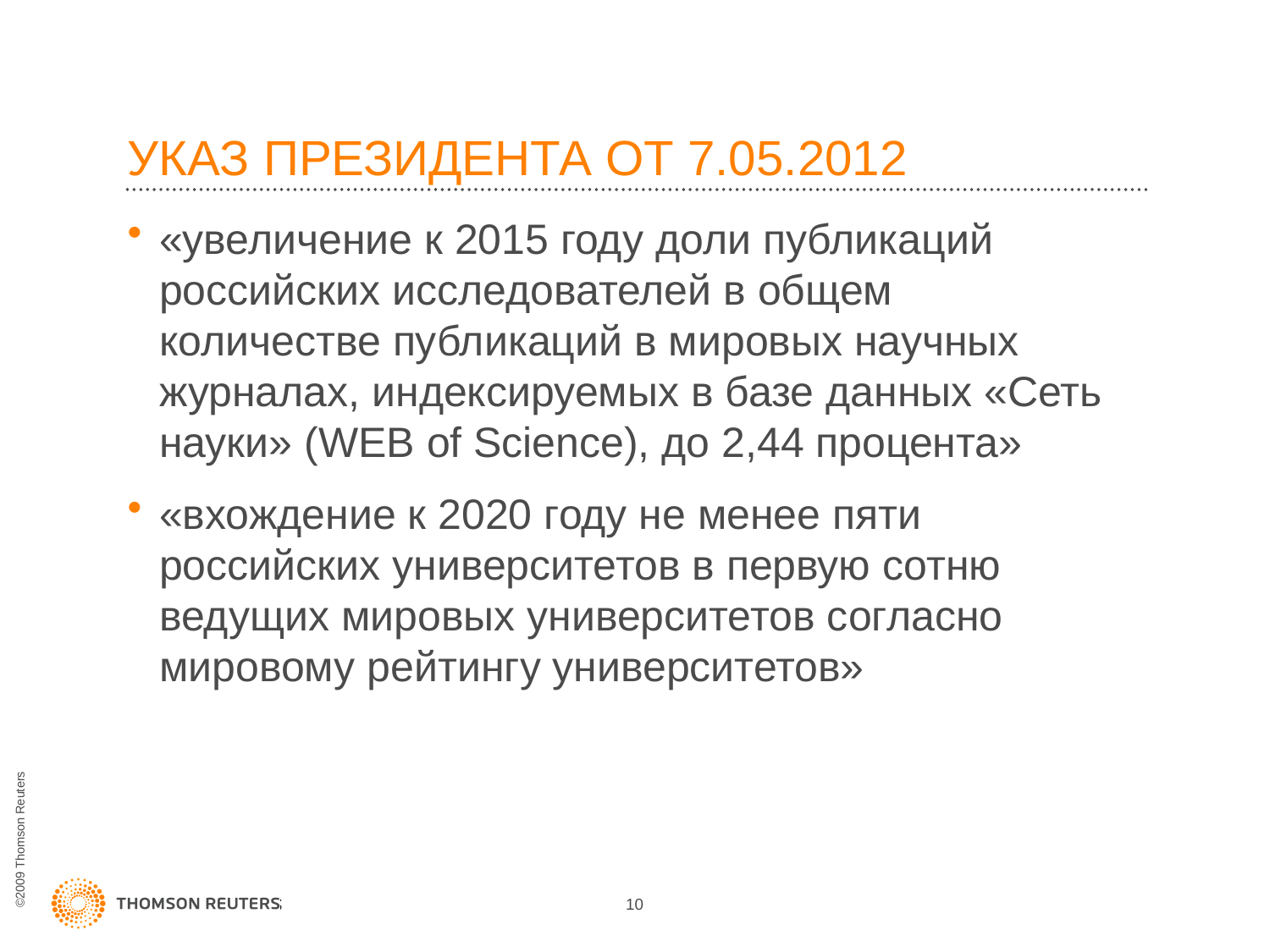

# УКАЗ ПРЕЗИДЕНТА ОТ 7.05.2012
«увеличение к 2015 году доли публикаций российских исследователей в общем количестве публикаций в мировых научных журналах, индексируемых в базе данных «Сеть науки» (WEB of Science), до 2,44 процента»
«вхождение к 2020 году не менее пяти российских университетов в первую сотню ведущих мировых университетов согласно мировому рейтингу университетов»
10